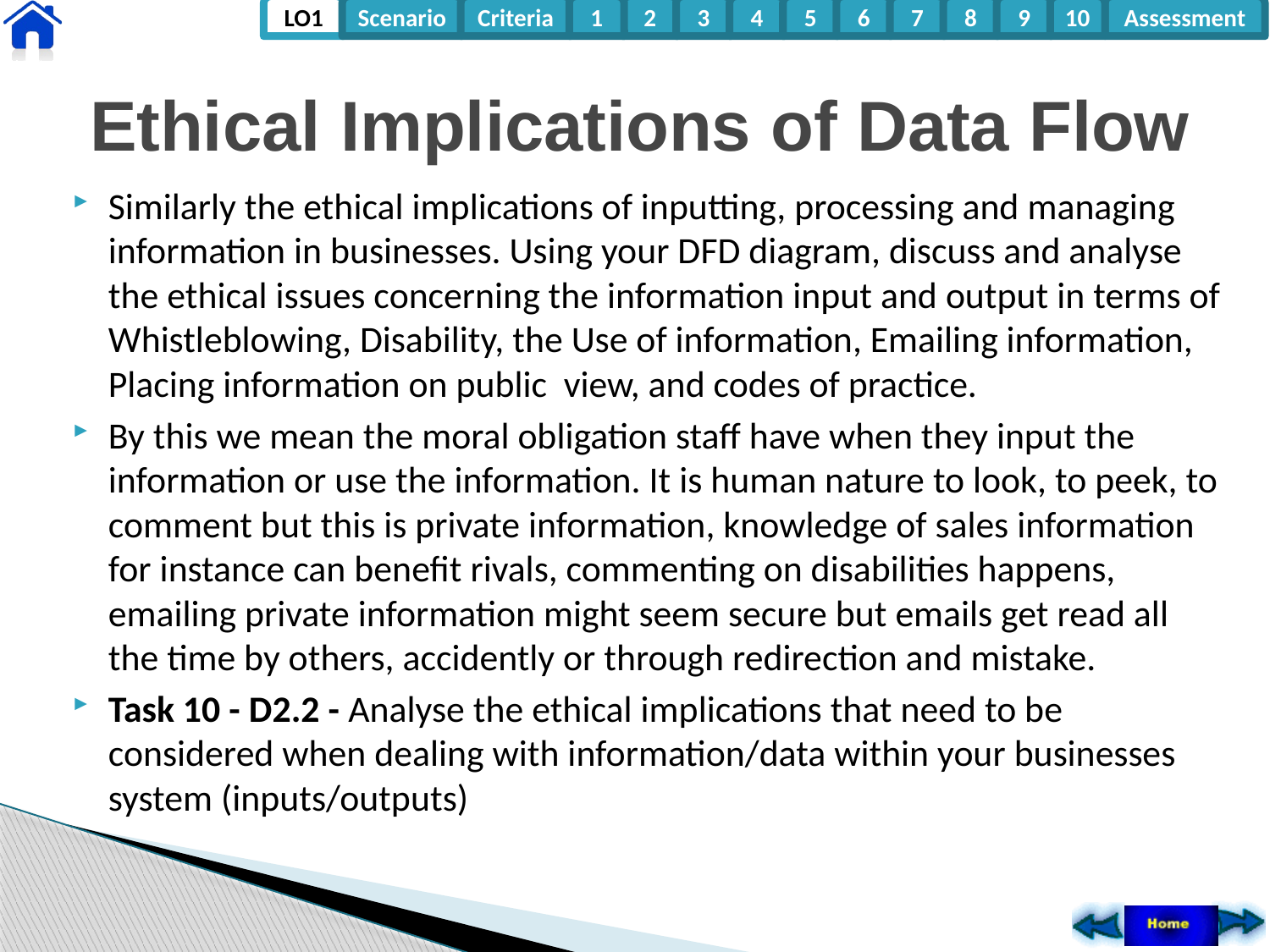

# Ethical Implications of Data Flow
Similarly the ethical implications of inputting, processing and managing information in businesses. Using your DFD diagram, discuss and analyse the ethical issues concerning the information input and output in terms of Whistleblowing, Disability, the Use of information, Emailing information, Placing information on public  view, and codes of practice.
By this we mean the moral obligation staff have when they input the information or use the information. It is human nature to look, to peek, to comment but this is private information, knowledge of sales information for instance can benefit rivals, commenting on disabilities happens, emailing private information might seem secure but emails get read all the time by others, accidently or through redirection and mistake.
Task 10 - D2.2 - Analyse the ethical implications that need to be considered when dealing with information/data within your businesses system (inputs/outputs)